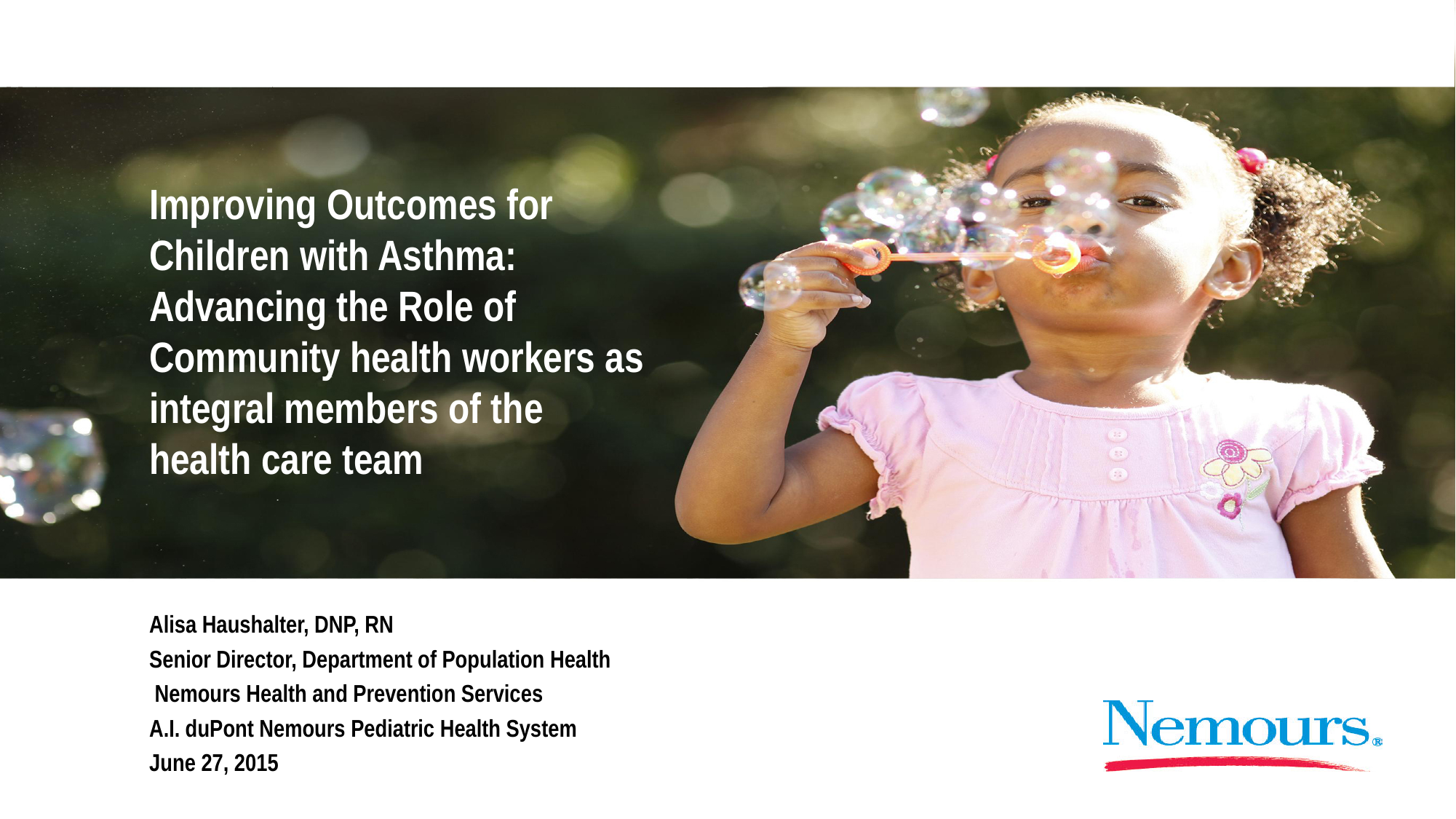

# Improving Outcomes for Children with Asthma: Advancing the Role of Community health workers as integral members of the health care team
Alisa Haushalter, DNP, RN
Senior Director, Department of Population Health
 Nemours Health and Prevention Services
A.I. duPont Nemours Pediatric Health System
June 27, 2015